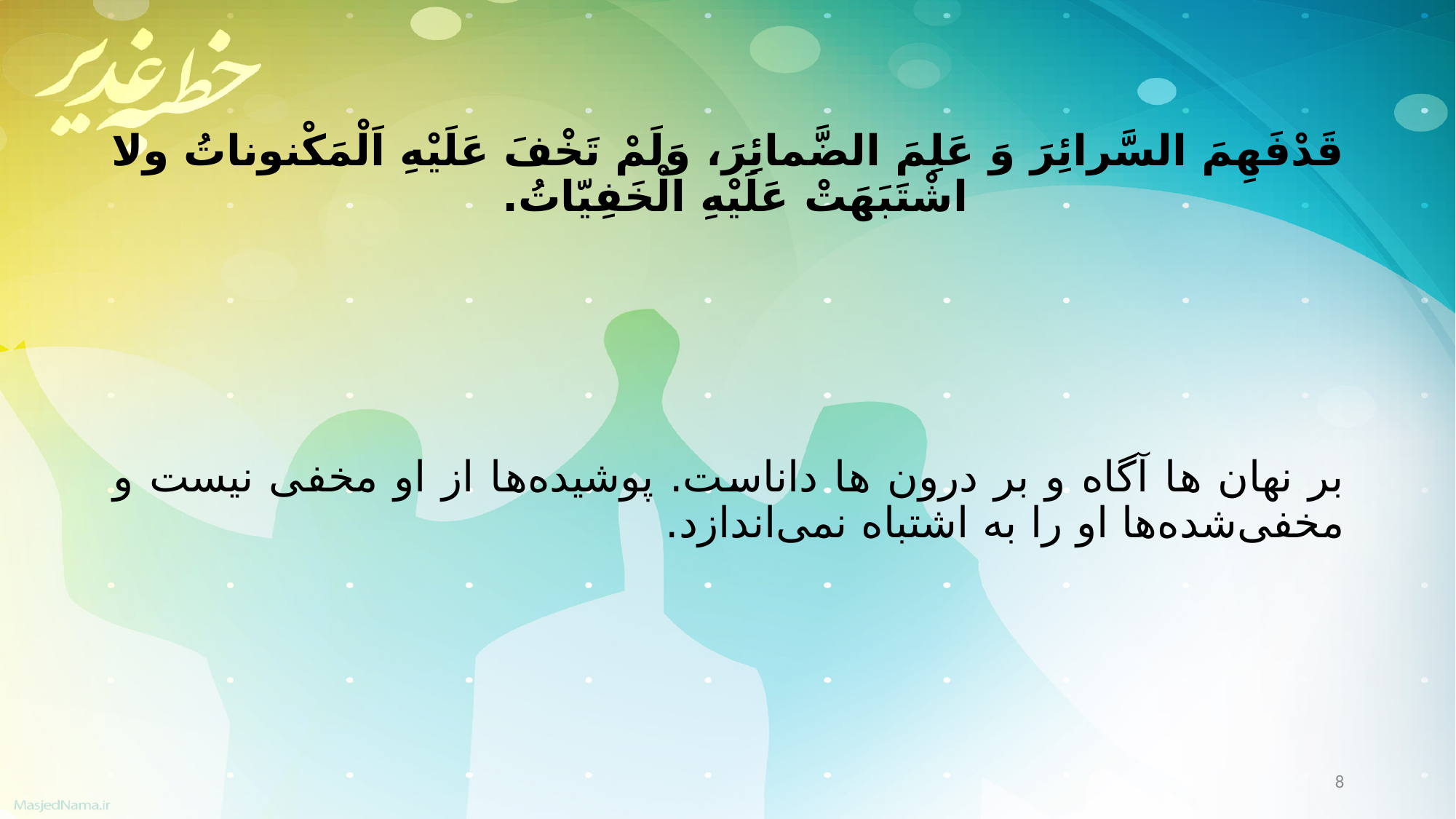

قَدْفَهِمَ السَّرائِرَ وَ عَلِمَ الضَّمائِرَ، وَلَمْ تَخْفَ عَلَیْهِ اَلْمَکْنوناتُ ولا اشْتَبَهَتْ عَلَیْهِ الْخَفِیّاتُ.

بر نهان ها آگاه و بر درون ها داناست. پوشیده‌ها از او مخفی نیست و مخفی‌شده‌ها او را به اشتباه نمی‌اندازد.
8